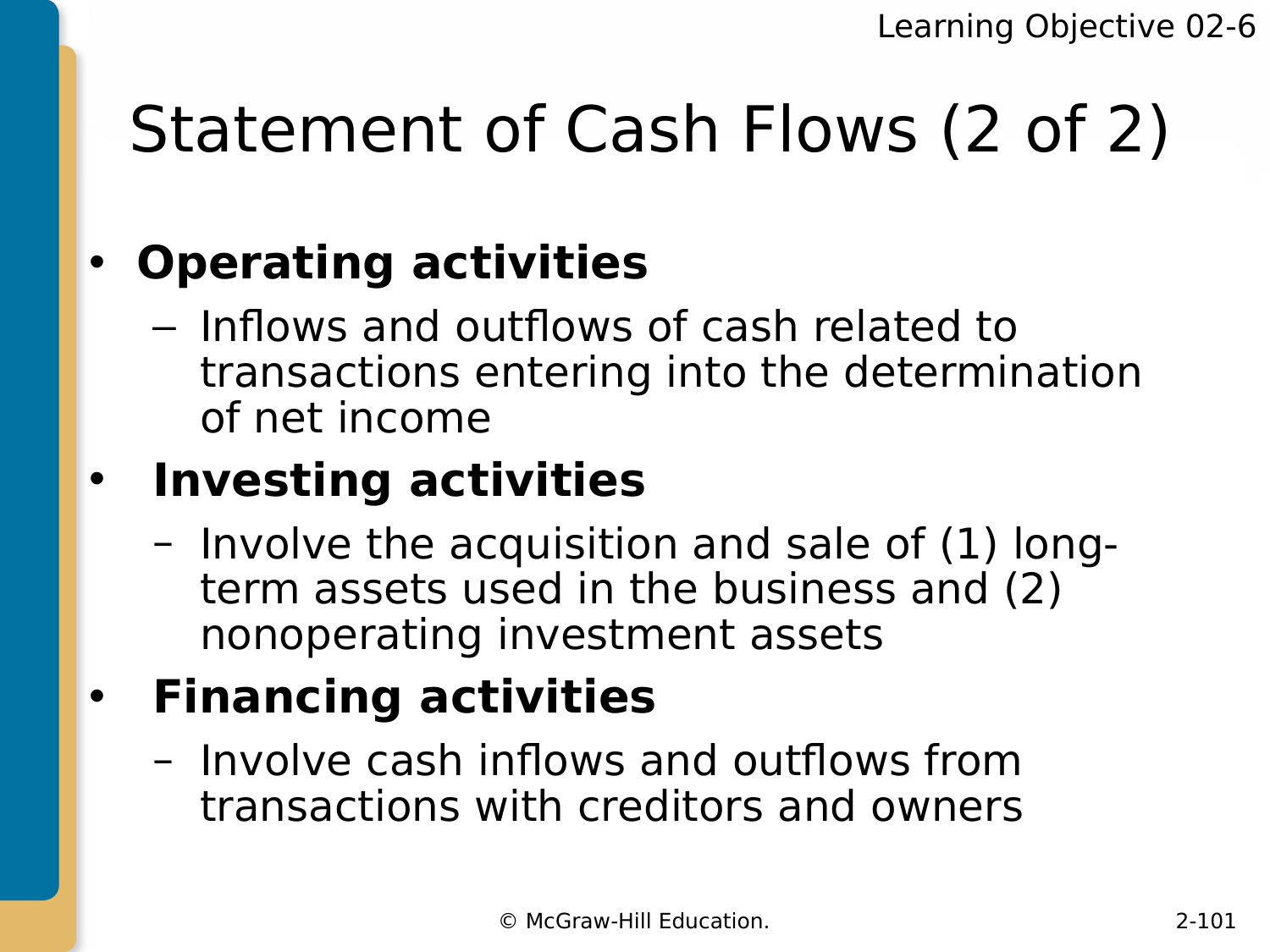

Learning Objective 02-6
# Statement of Cash Flows (2 of 2)
Operating activities
Inflows and outflows of cash related to transactions entering into the determination of net income
Investing activities
Involve the acquisition and sale of (1) long-term assets used in the business and (2) nonoperating investment assets
Financing activities
Involve cash inflows and outflows from transactions with creditors and owners